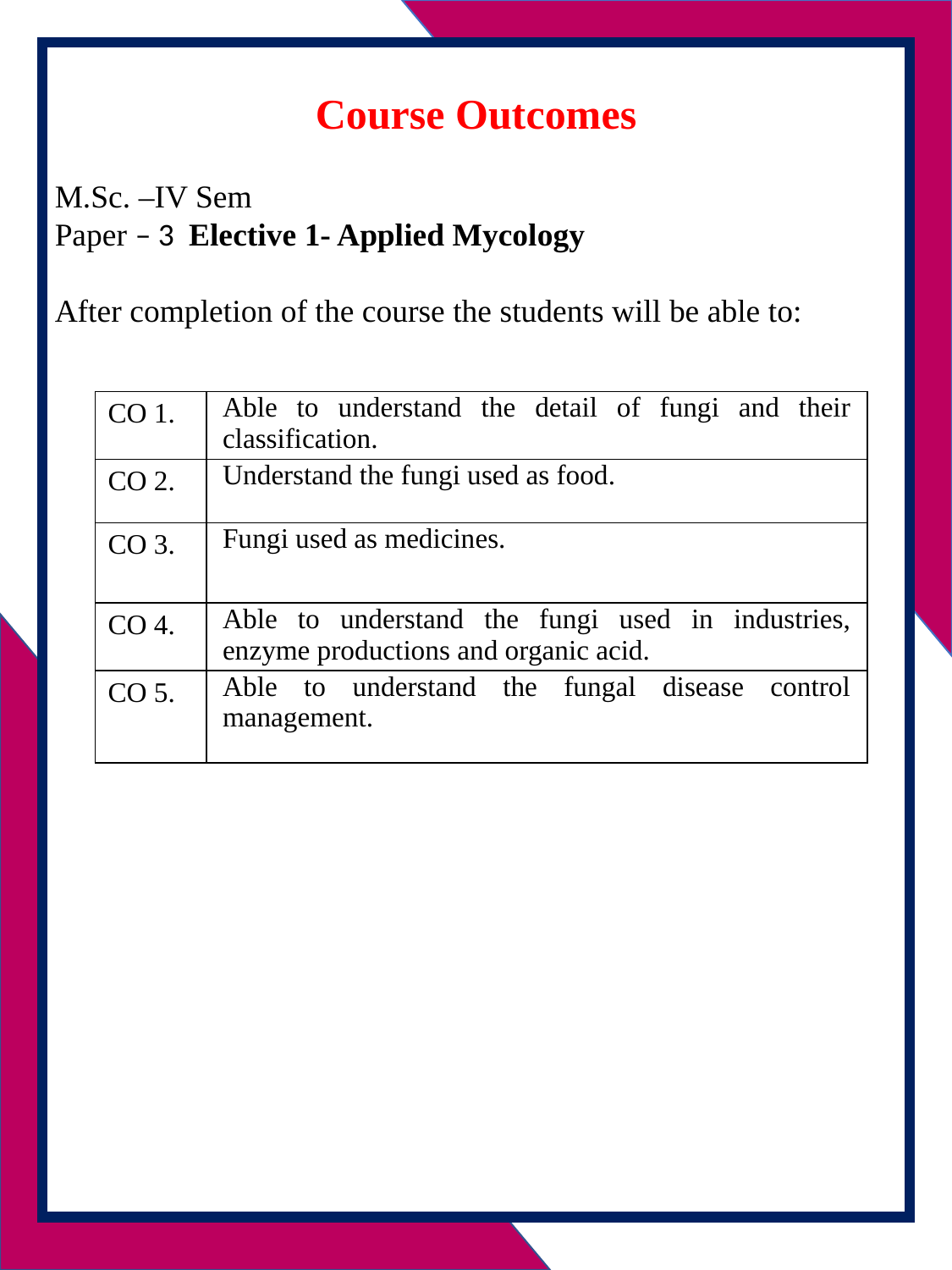

Course Outcomes

M.Sc. –IV Sem
Paper – 3  Elective 1- Applied Mycology

After completion of the course the students will be able to:

| CO 1. | Able to understand the detail of fungi and their classification. |
| --- | --- |
| CO 2. | Understand the fungi used as food. |
| CO 3. | Fungi used as medicines. |
| CO 4. | Able to understand the fungi used in industries, enzyme productions and organic acid. |
| CO 5. | Able to understand the fungal disease control management. |